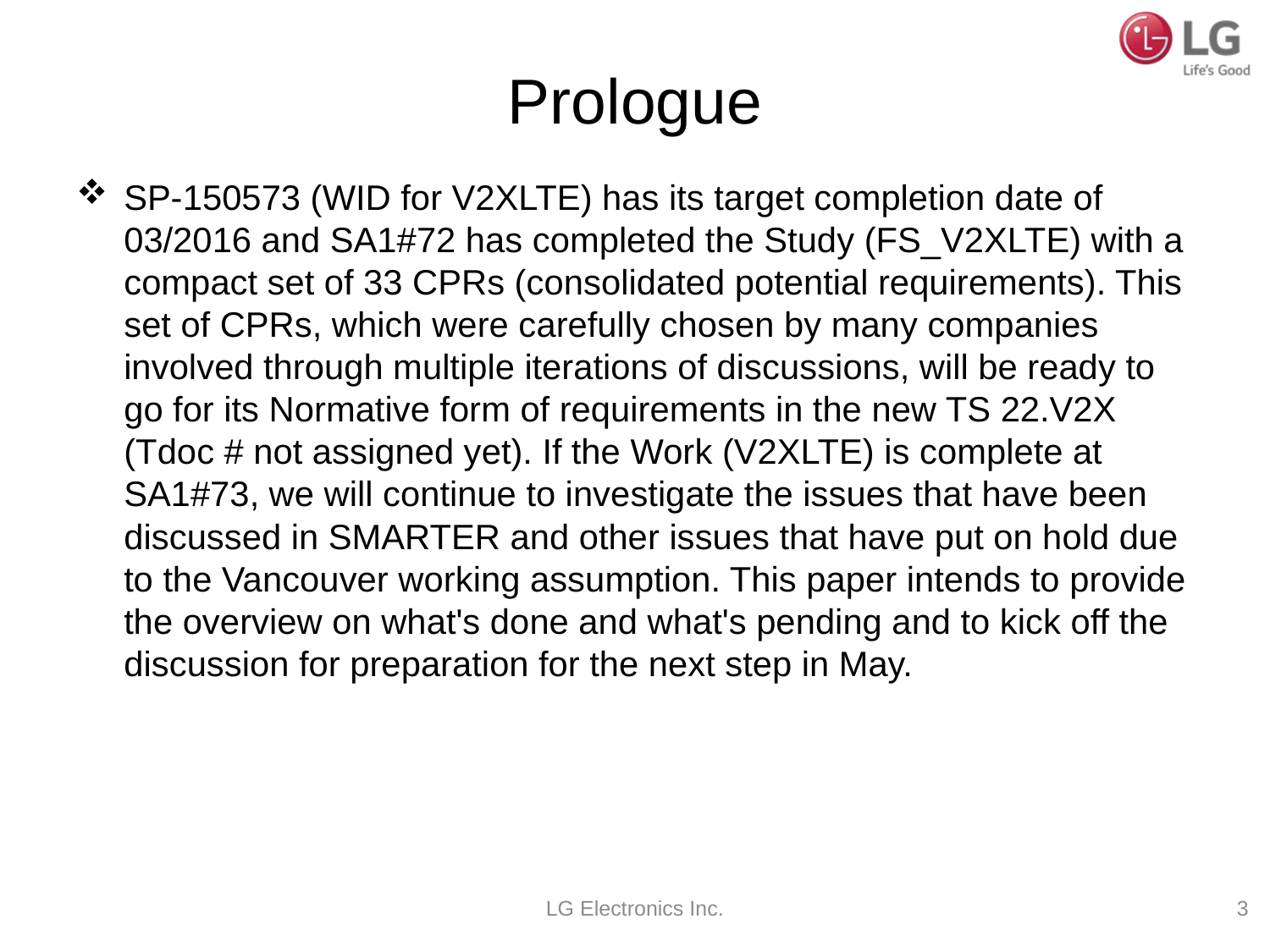

# Prologue
SP-150573 (WID for V2XLTE) has its target completion date of 03/2016 and SA1#72 has completed the Study (FS_V2XLTE) with a compact set of 33 CPRs (consolidated potential requirements). This set of CPRs, which were carefully chosen by many companies involved through multiple iterations of discussions, will be ready to go for its Normative form of requirements in the new TS 22.V2X (Tdoc # not assigned yet). If the Work (V2XLTE) is complete at SA1#73, we will continue to investigate the issues that have been discussed in SMARTER and other issues that have put on hold due to the Vancouver working assumption. This paper intends to provide the overview on what's done and what's pending and to kick off the discussion for preparation for the next step in May.
LG Electronics Inc.
3